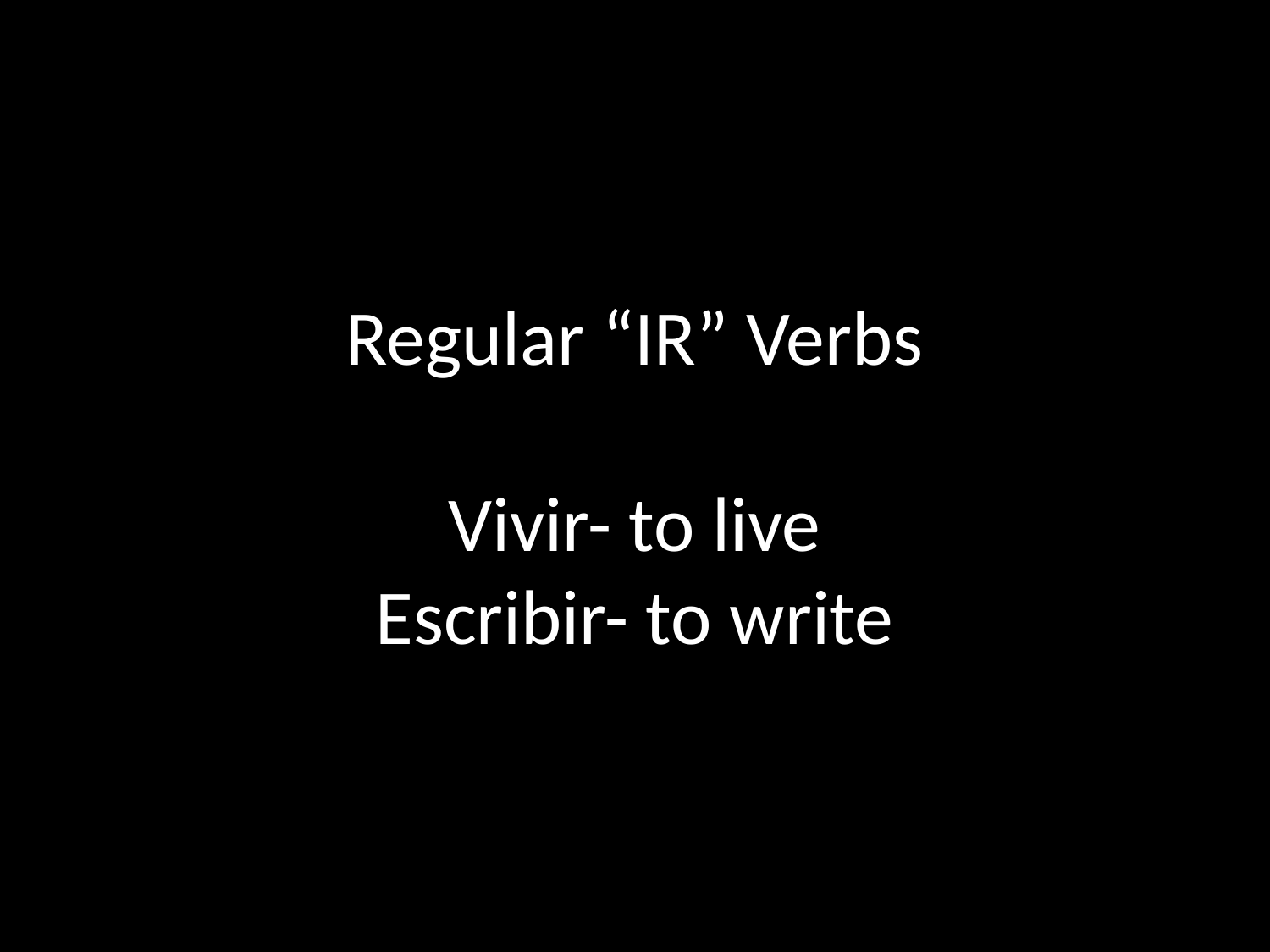

# Regular “IR” Verbs Vivir- to live Escribir- to write